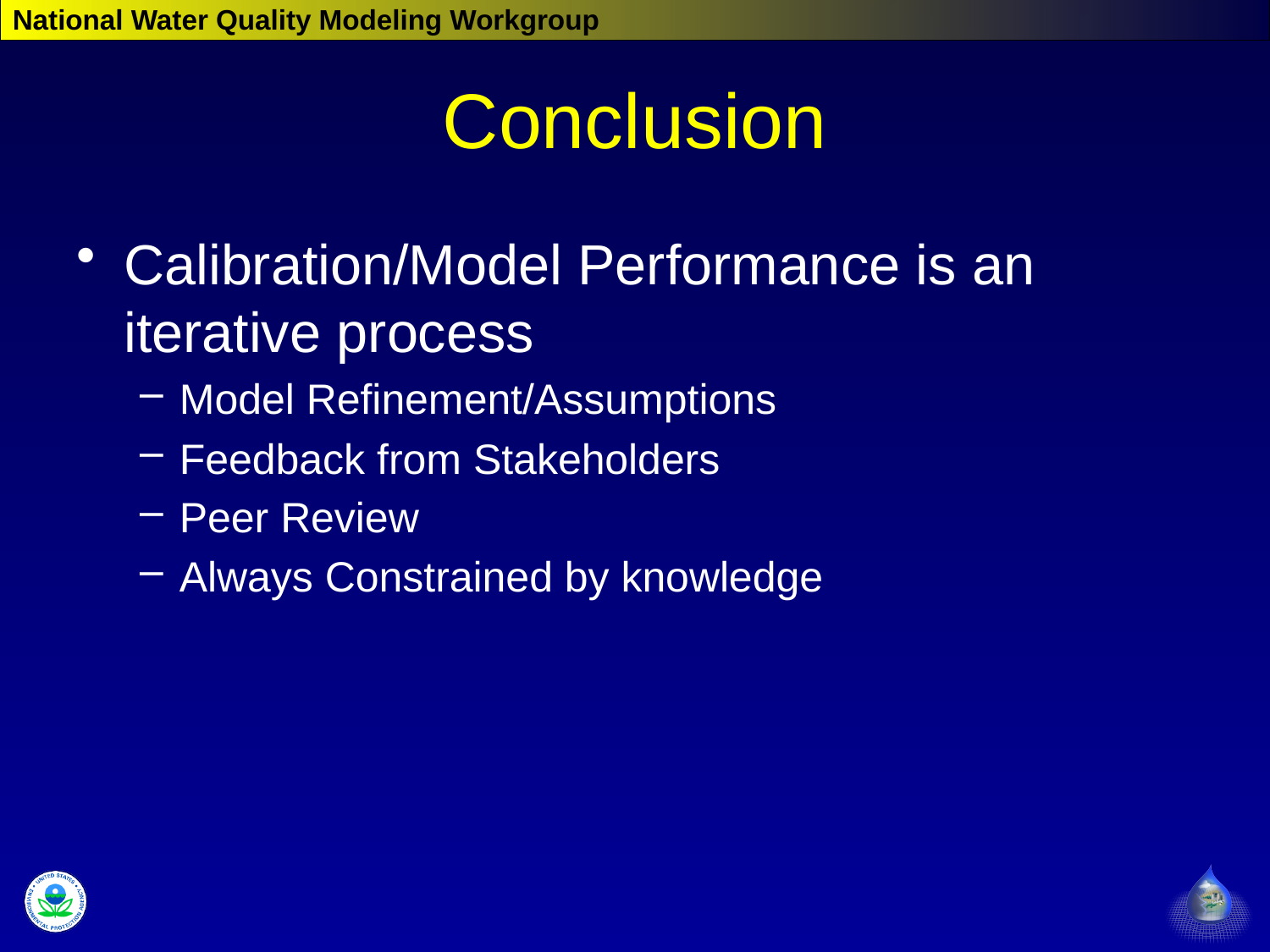

# Conclusion
Calibration/Model Performance is an iterative process
Model Refinement/Assumptions
Feedback from Stakeholders
Peer Review
Always Constrained by knowledge